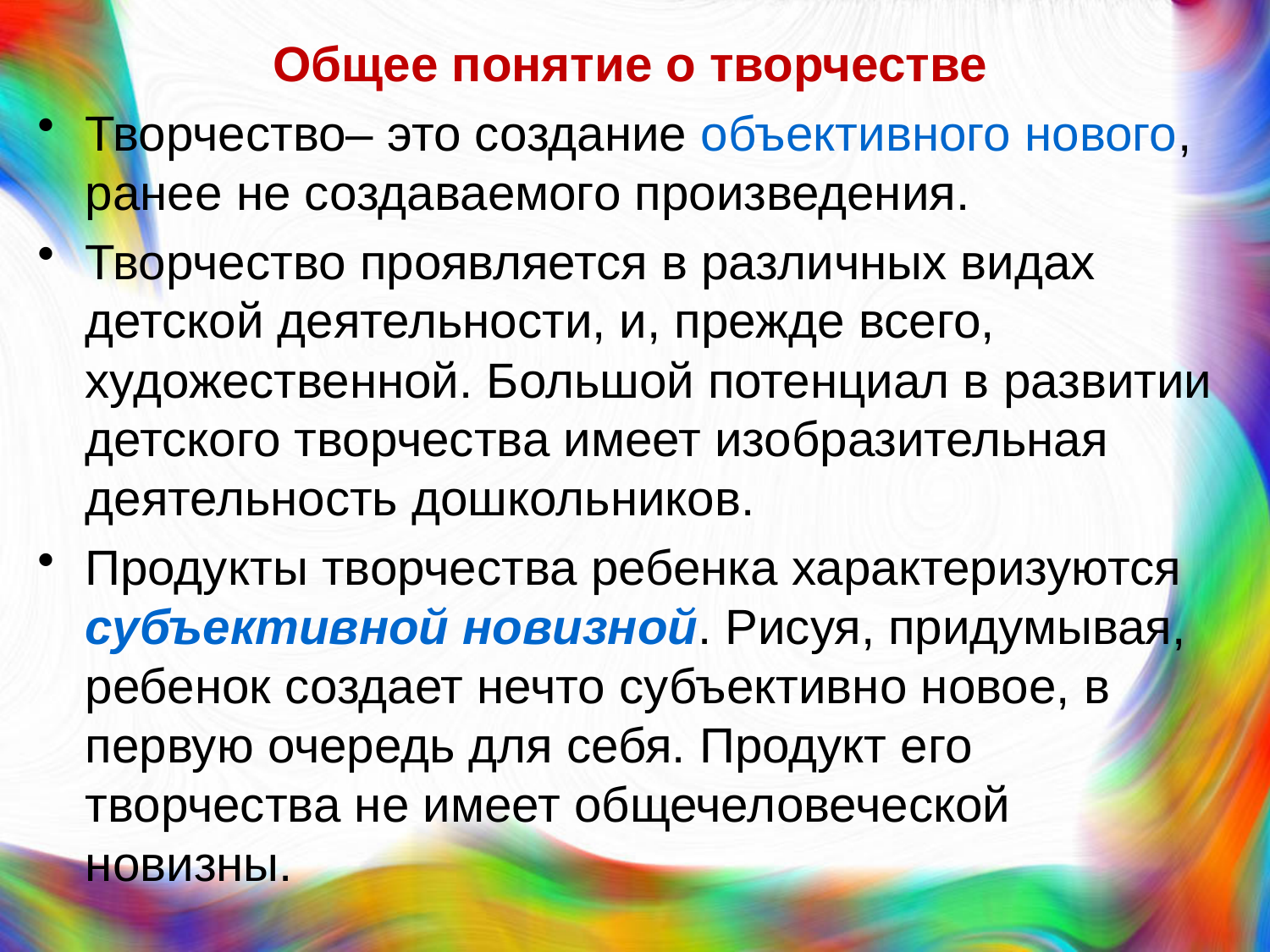

Общее понятие о творчестве
Творчество– это создание объективного нового, ранее не создаваемого произведения.
Творчество проявляется в различных видах детской деятельности, и, прежде всего, художественной. Большой потенциал в развитии детского творчества имеет изобразительная деятельность дошкольников.
Продукты творчества ребенка характеризуются субъективной новизной. Рисуя, придумывая, ребенок создает нечто субъективно новое, в первую очередь для себя. Продукт его творчества не имеет общечеловеческой новизны.